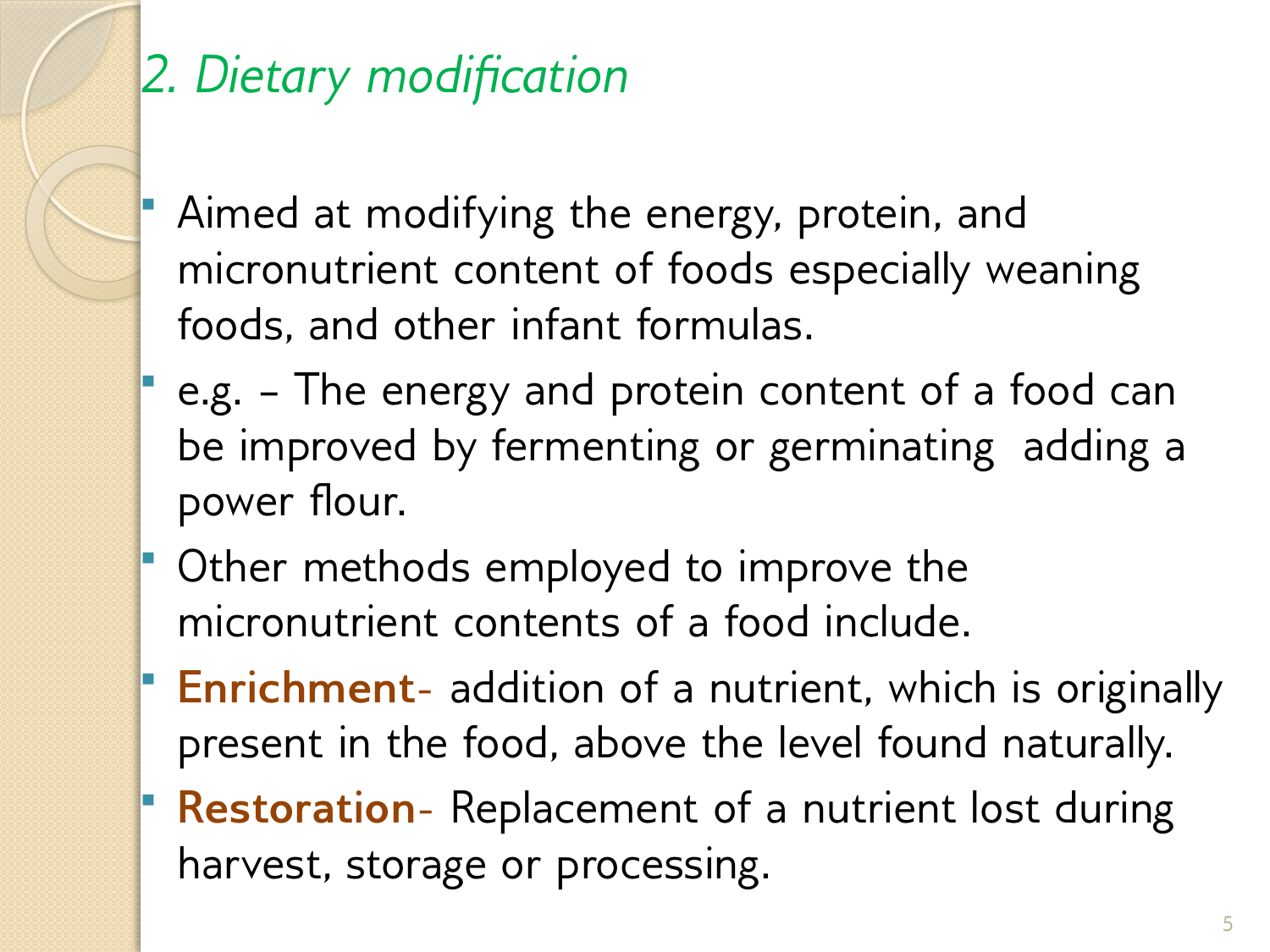

2. Dietary modification

Aimed at modifying the energy, protein, and micronutrient content of foods especially weaning foods, and other infant formulas.
e.g. – The energy and protein content of a food can be improved by fermenting or germinating  adding a power flour.
Other methods employed to improve the micronutrient contents of a food include.
Enrichment- addition of a nutrient, which is originally present in the food, above the level found naturally.
Restoration- Replacement of a nutrient lost during harvest, storage or processing.
5